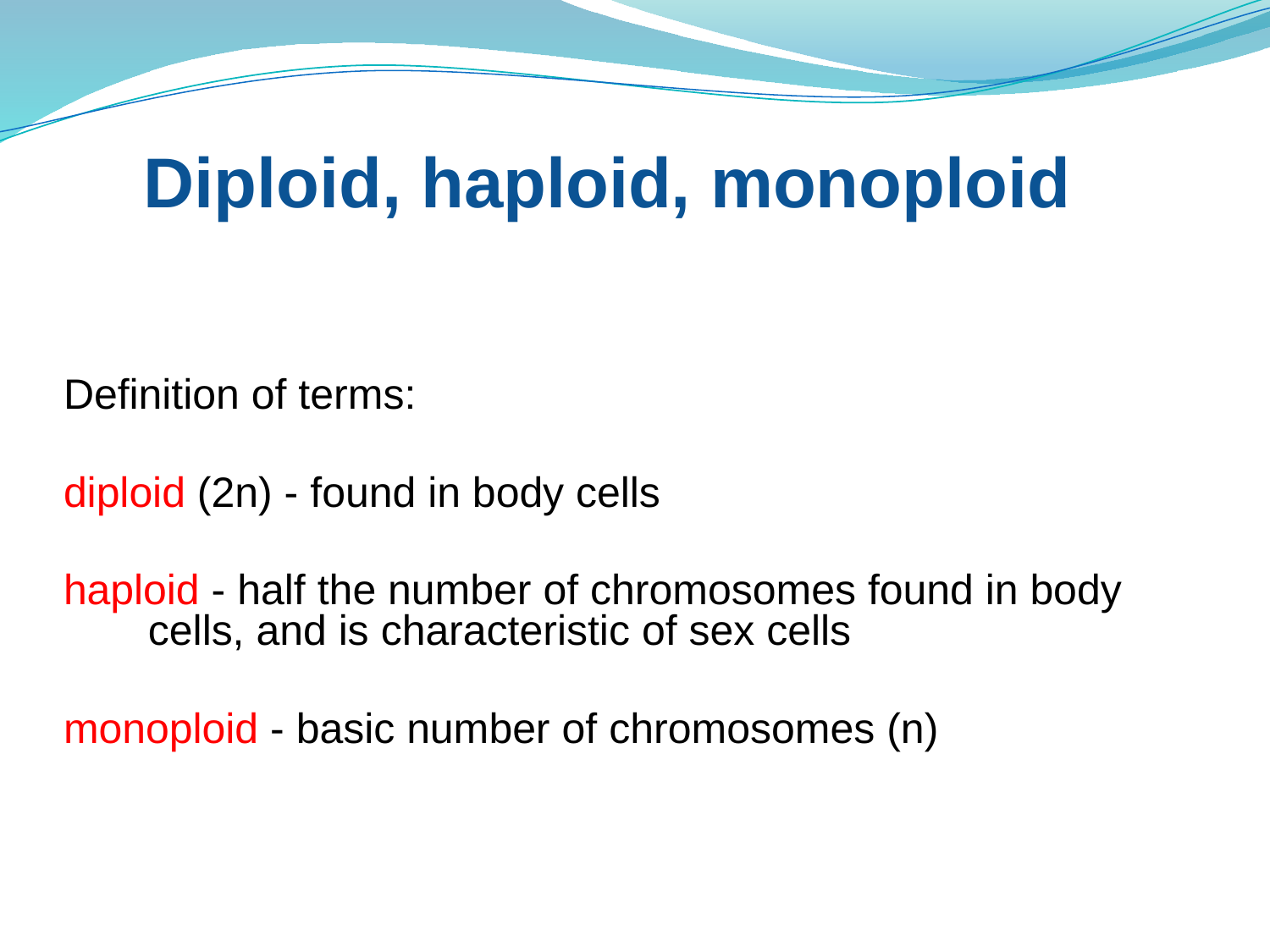

# Diploid, haploid, monoploid

Definition of terms:

diploid (2n) - found in body cells

haploid - half the number of chromosomes found in body cells, and is characteristic of sex cells

monoploid - basic number of chromosomes (n))